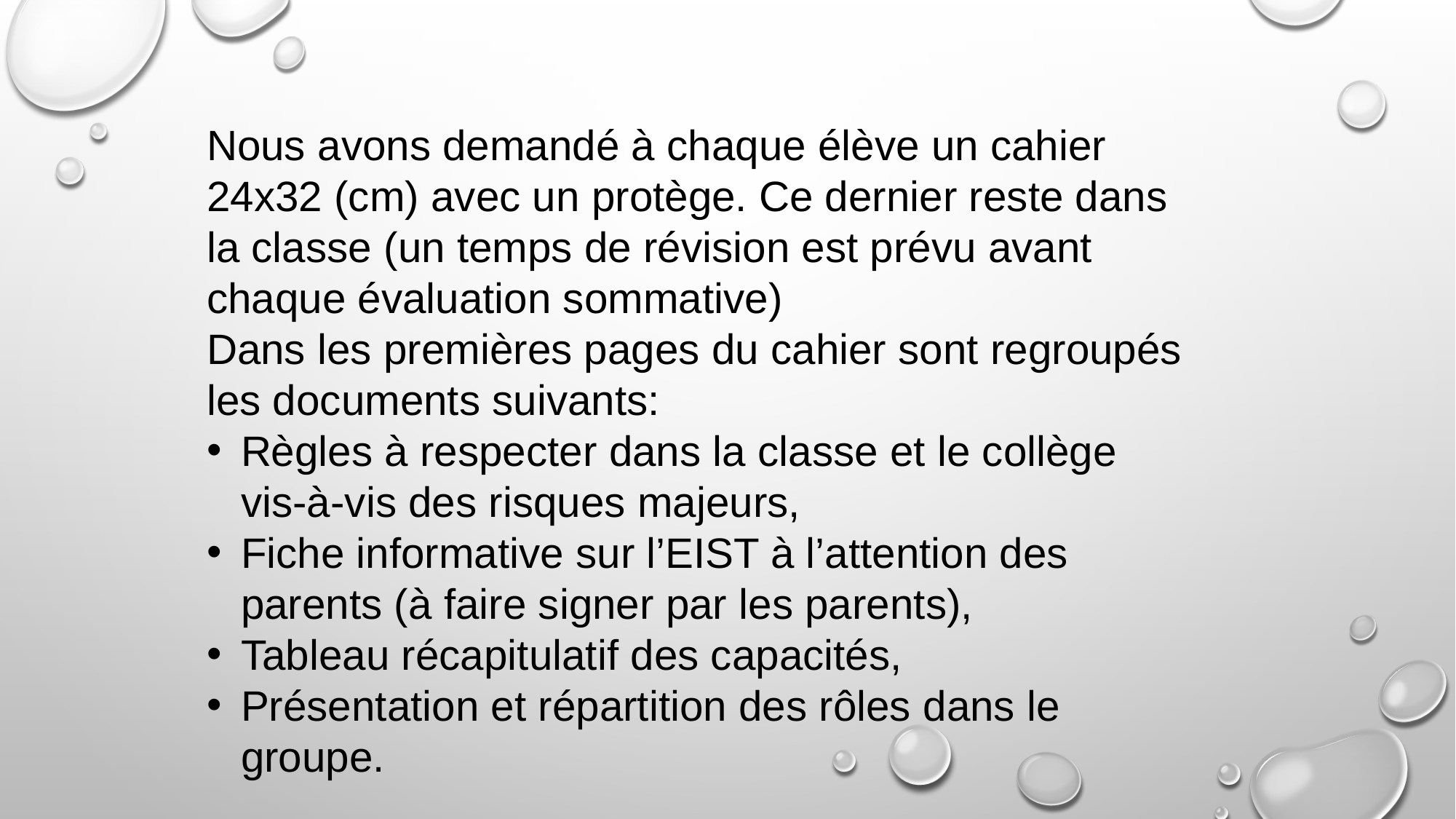

Nous avons demandé à chaque élève un cahier 24x32 (cm) avec un protège. Ce dernier reste dans la classe (un temps de révision est prévu avant chaque évaluation sommative)
Dans les premières pages du cahier sont regroupés les documents suivants:
Règles à respecter dans la classe et le collège  vis-à-vis des risques majeurs,
Fiche informative sur l’EIST à l’attention des parents (à faire signer par les parents),
Tableau récapitulatif des capacités,
Présentation et répartition des rôles dans le groupe.